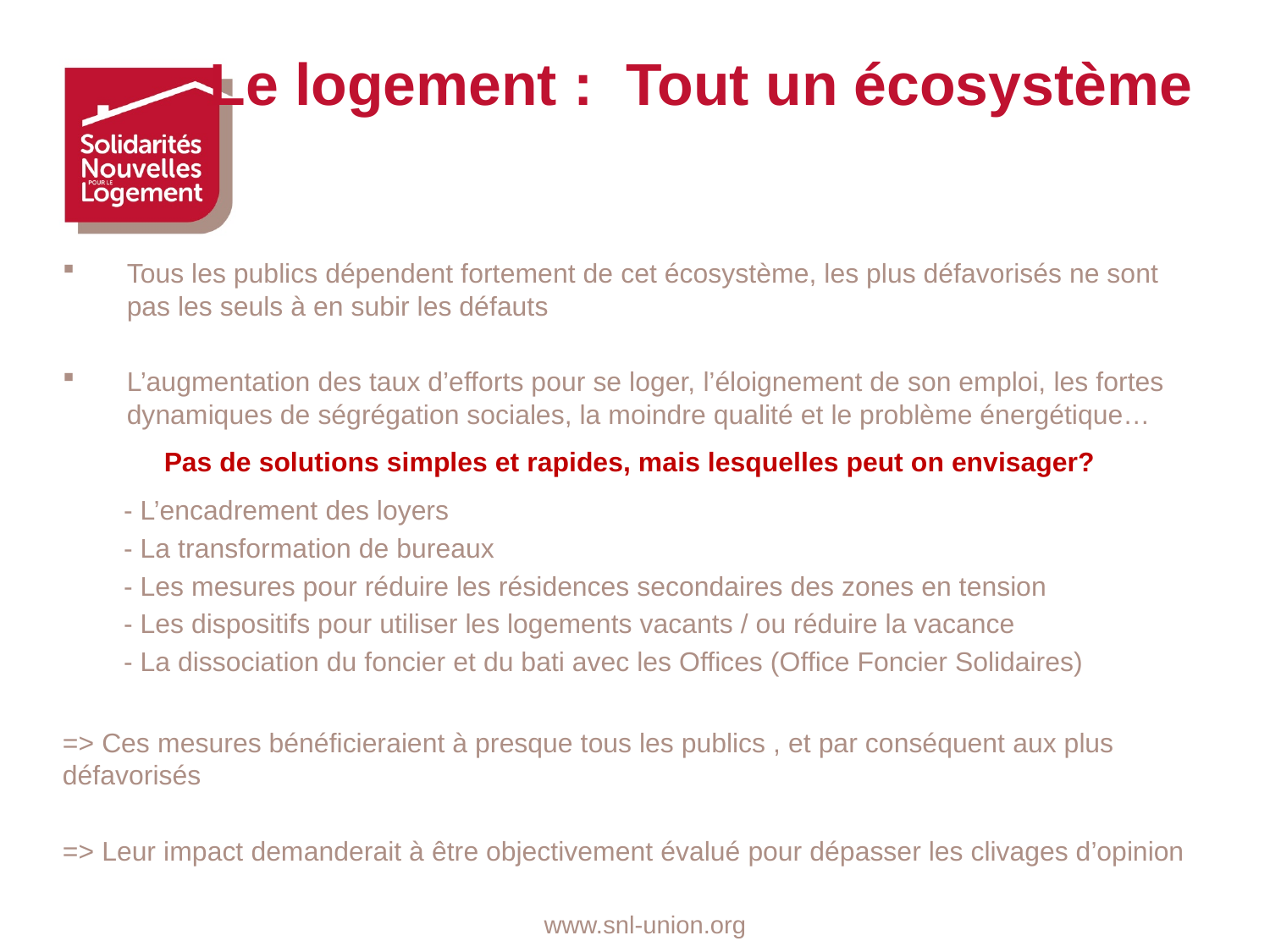

# Le logement :  Tout un écosystème
Tous les publics dépendent fortement de cet écosystème, les plus défavorisés ne sont pas les seuls à en subir les défauts

L’augmentation des taux d’efforts pour se loger, l’éloignement de son emploi, les fortes dynamiques de ségrégation sociales, la moindre qualité et le problème énergétique…
Pas de solutions simples et rapides, mais lesquelles peut on envisager?
	- L’encadrement des loyers
	- La transformation de bureaux
	- Les mesures pour réduire les résidences secondaires des zones en tension
	- Les dispositifs pour utiliser les logements vacants / ou réduire la vacance
	- La dissociation du foncier et du bati avec les Offices (Office Foncier Solidaires)

=> Ces mesures bénéficieraient à presque tous les publics , et par conséquent aux plus défavorisés

=> Leur impact demanderait à être objectivement évalué pour dépasser les clivages d’opinion